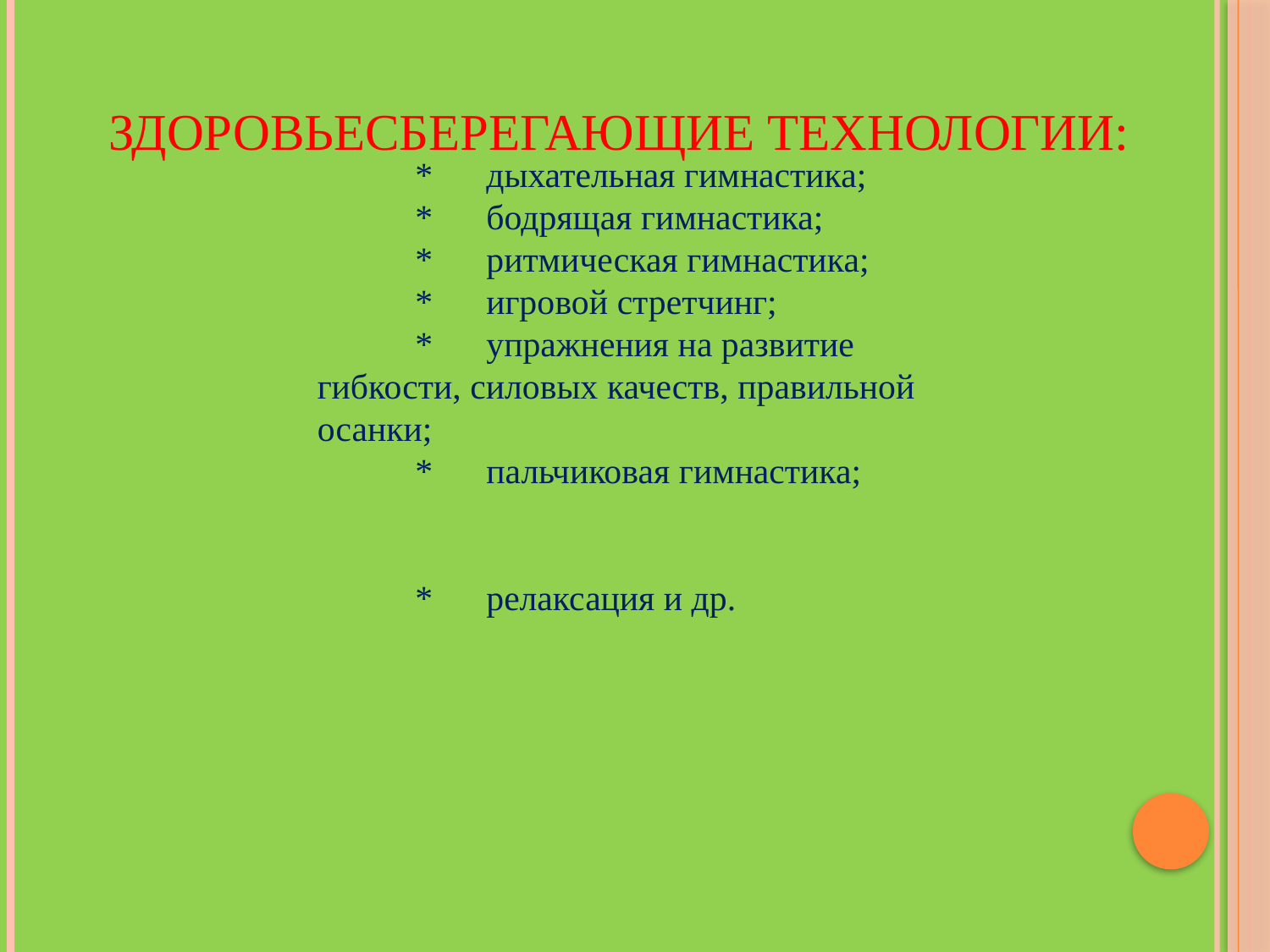

# здоровьесберегающие технологии:
           *      дыхательная гимнастика;
           *      бодрящая гимнастика;
           *      ритмическая гимнастика;
           *      игровой стретчинг;
           *      упражнения на развитие     гибкости, силовых качеств, правильной осанки;
           *      пальчиковая гимнастика;

           *      релаксация и др.